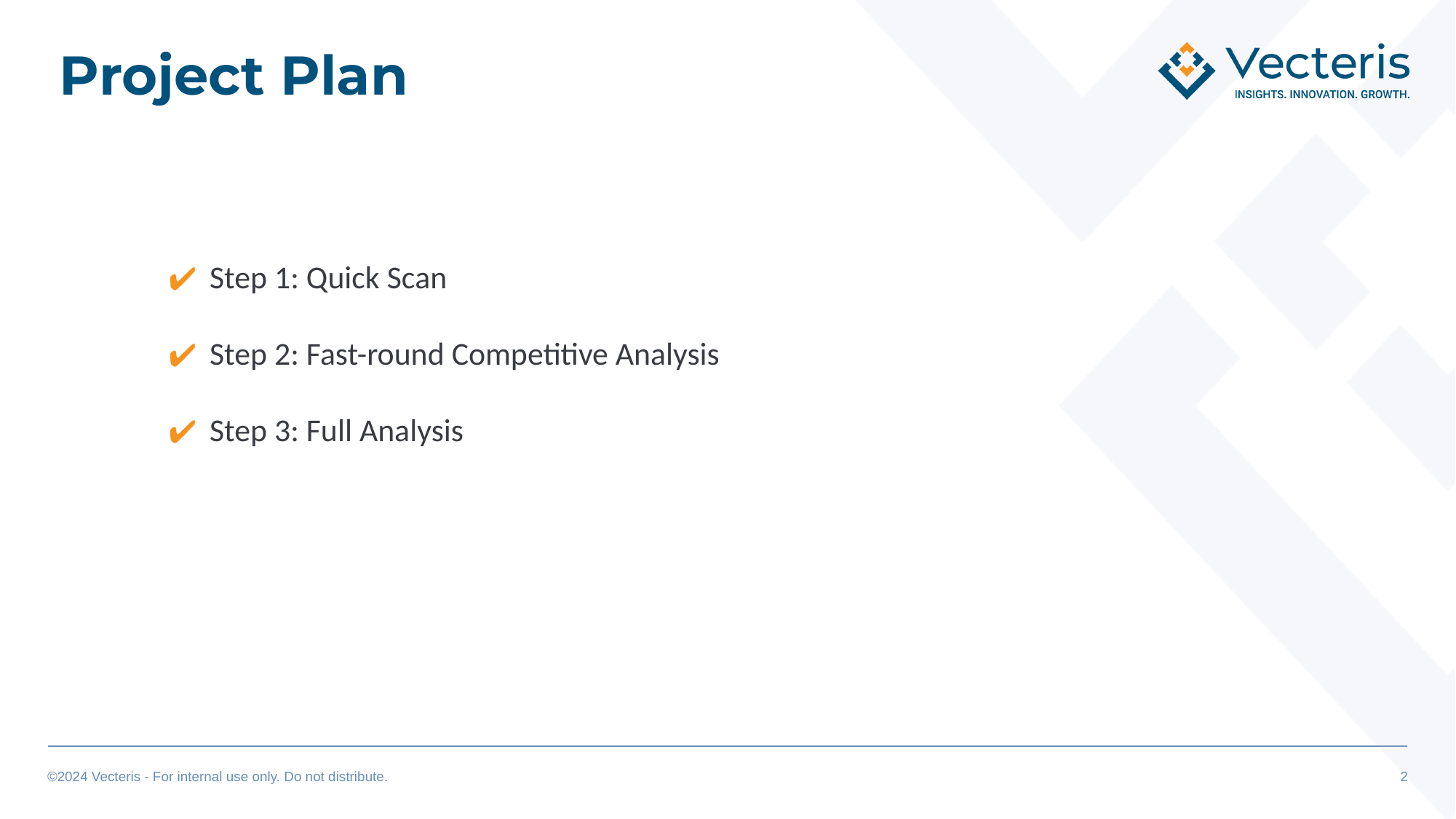

# Project Plan

Step 1: Quick Scan

Step 2: Fast-round Competitive Analysis

Step 3: Full Analysis